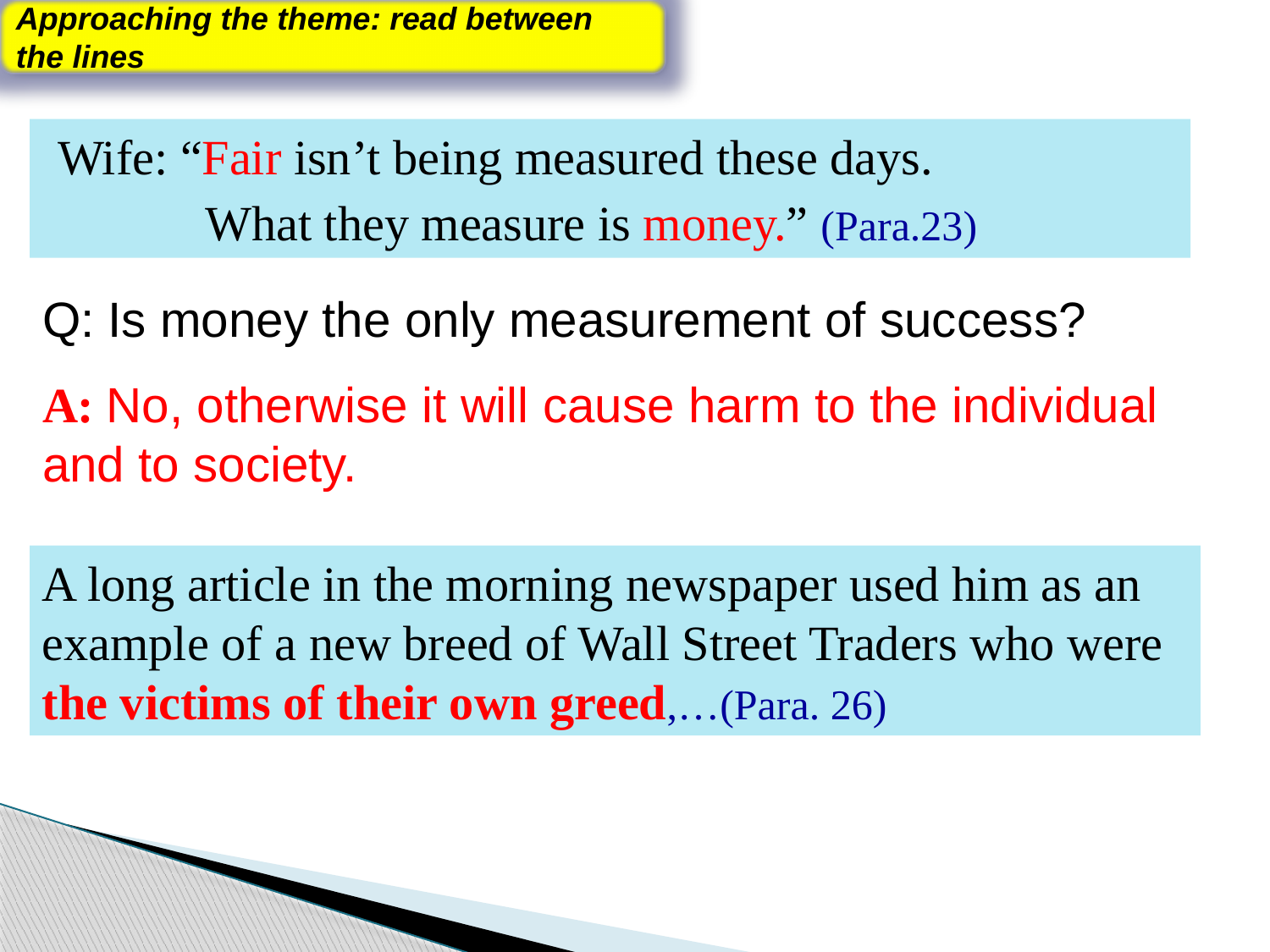

Approaching the theme: read between the lines

Wife: “Fair isn’t being measured these days.
            What they measure is money.” (Para.23)
Q: Is money the only measurement of success?
A: No, otherwise it will cause harm to the individual and to society.
A long article in the morning newspaper used him as an example of a new breed of Wall Street Traders who were the victims of their own greed,…(Para. 26)